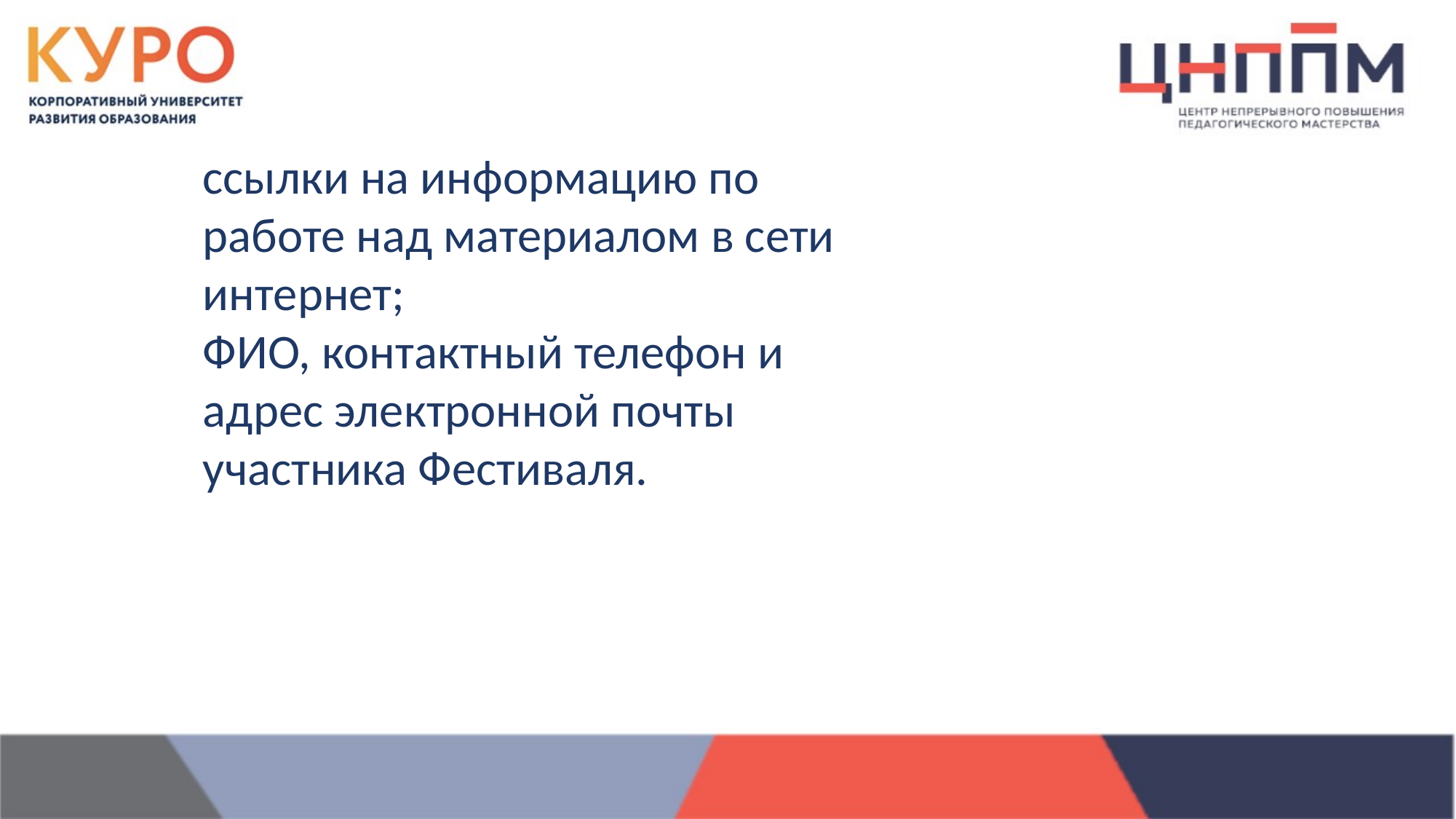

ссылки на информацию по работе над материалом в сети интернет;
ФИО, контактный телефон и адрес электронной почты участника Фестиваля.